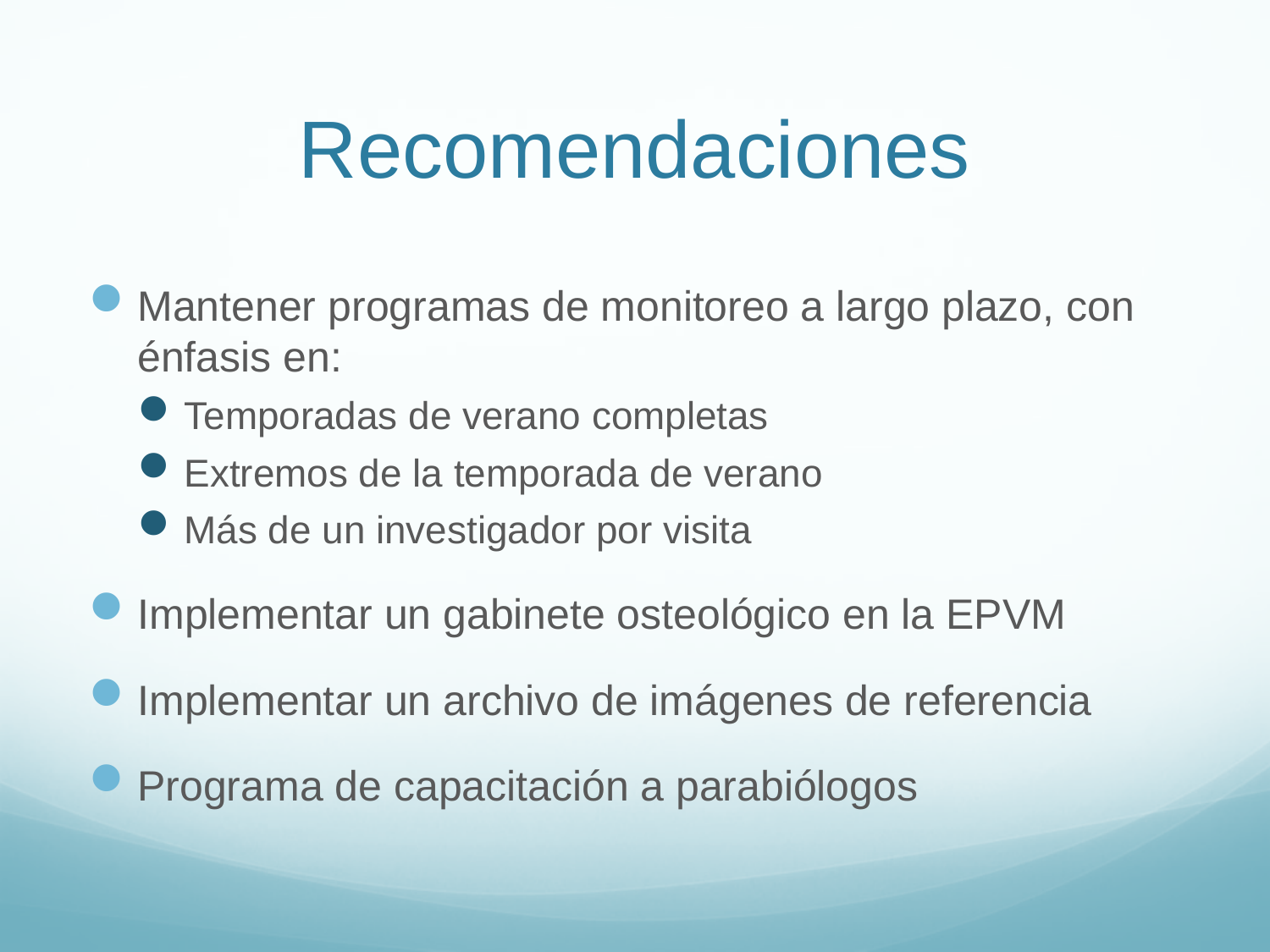

# Recomendaciones
Mantener programas de monitoreo a largo plazo, con énfasis en:
Temporadas de verano completas
Extremos de la temporada de verano
Más de un investigador por visita
Implementar un gabinete osteológico en la EPVM
Implementar un archivo de imágenes de referencia
Programa de capacitación a parabiólogos